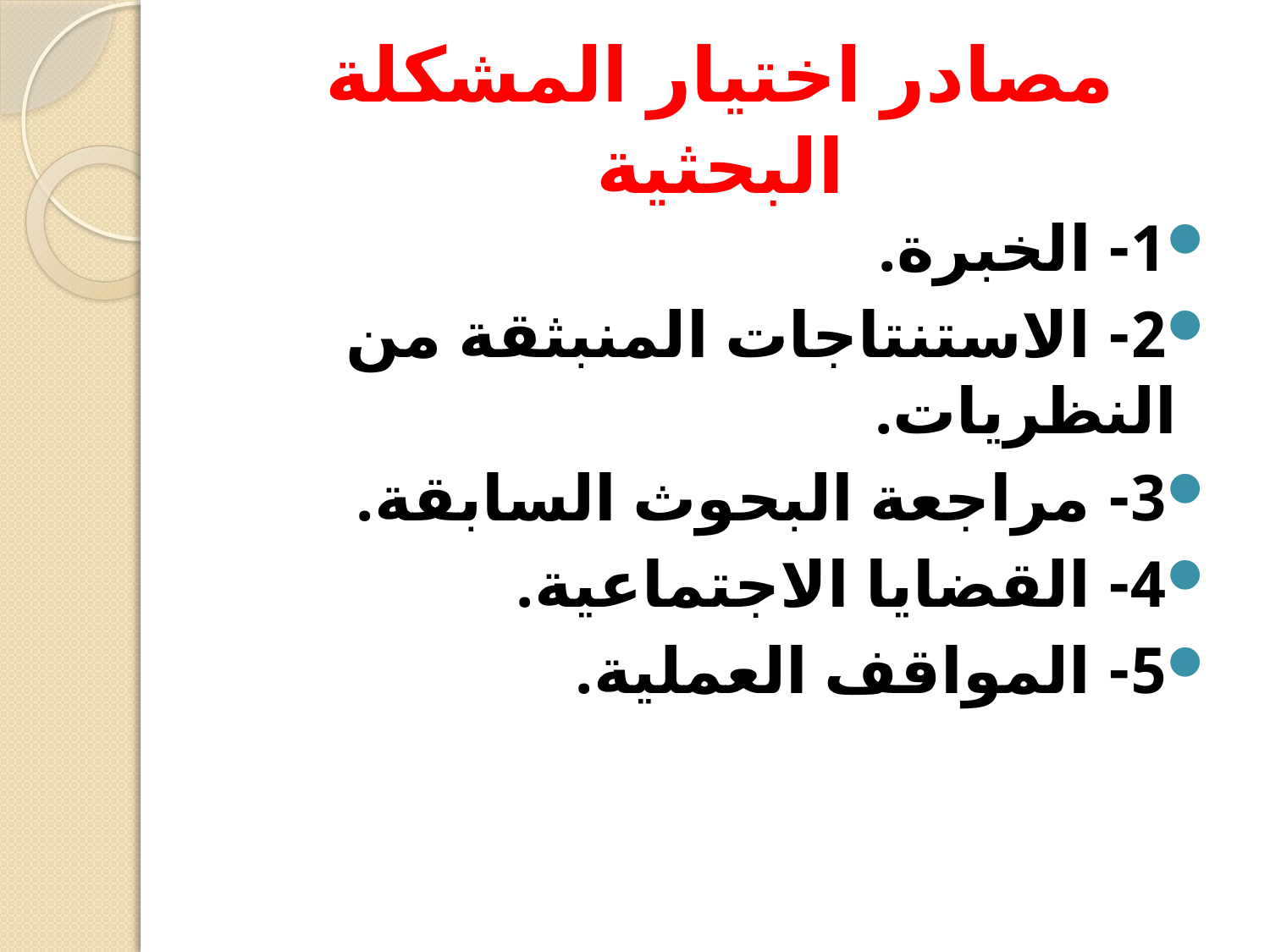

# مصادر اختيار المشكلة البحثية
1- الخبرة.
2- الاستنتاجات المنبثقة من النظريات.
3- مراجعة البحوث السابقة.
4- القضايا الاجتماعية.
5- المواقف العملية.